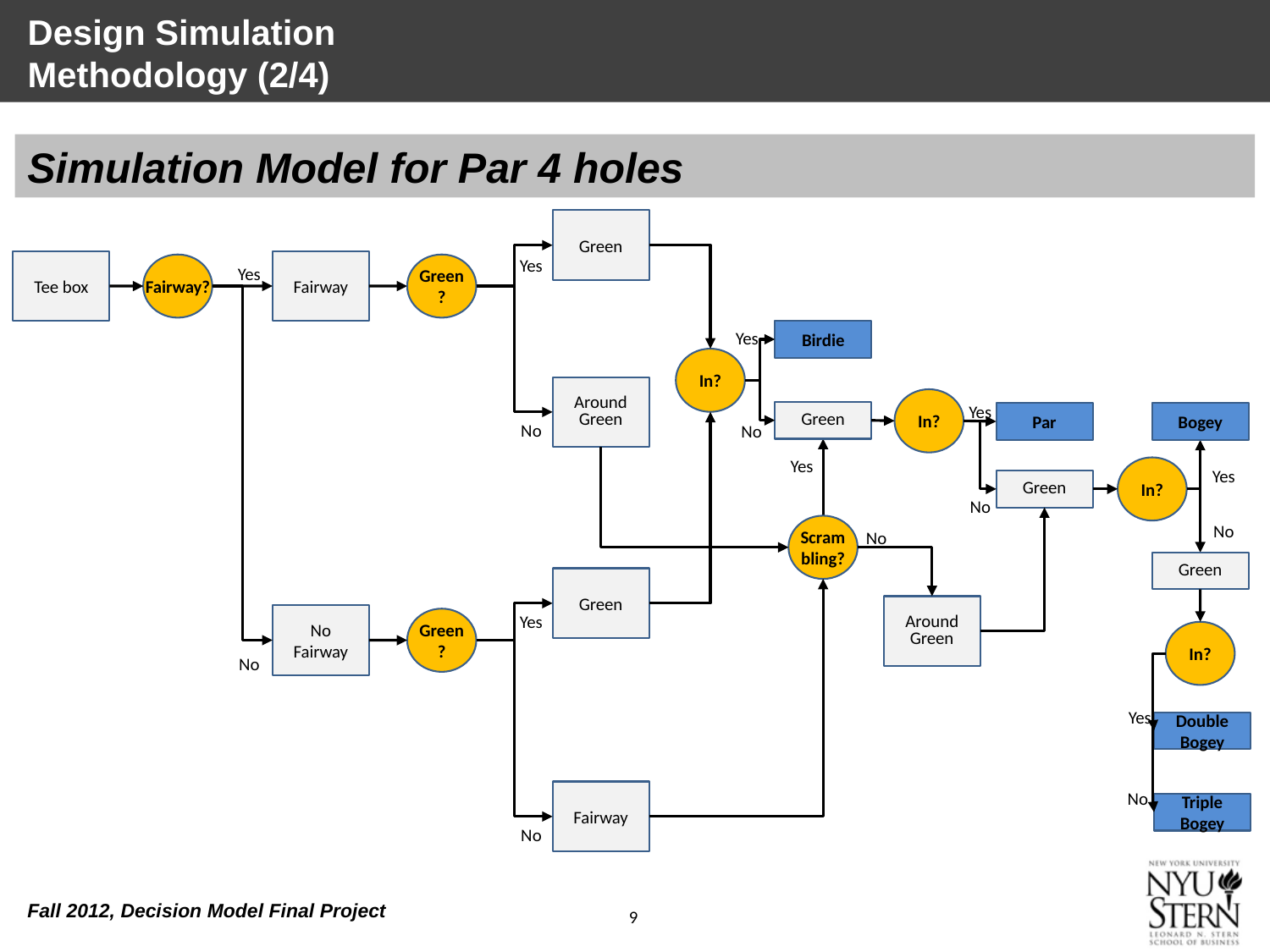

# Design Simulation Methodology (2/4)

Simulation Model for Par 4 holes
Green
Yes
Tee box
Fairway
Fairway?
Green?
Yes
Yes
Birdie
In?
Around Green
In?
Yes
Green
Par
Bogey
No
No
Yes
In?
Yes
Green
No
No
Scrambling?
No
Green
Green
Around Green
Yes
No Fairway
Green?
In?
No
Yes
Double Bogey
Fairway
No
Triple Bogey
No